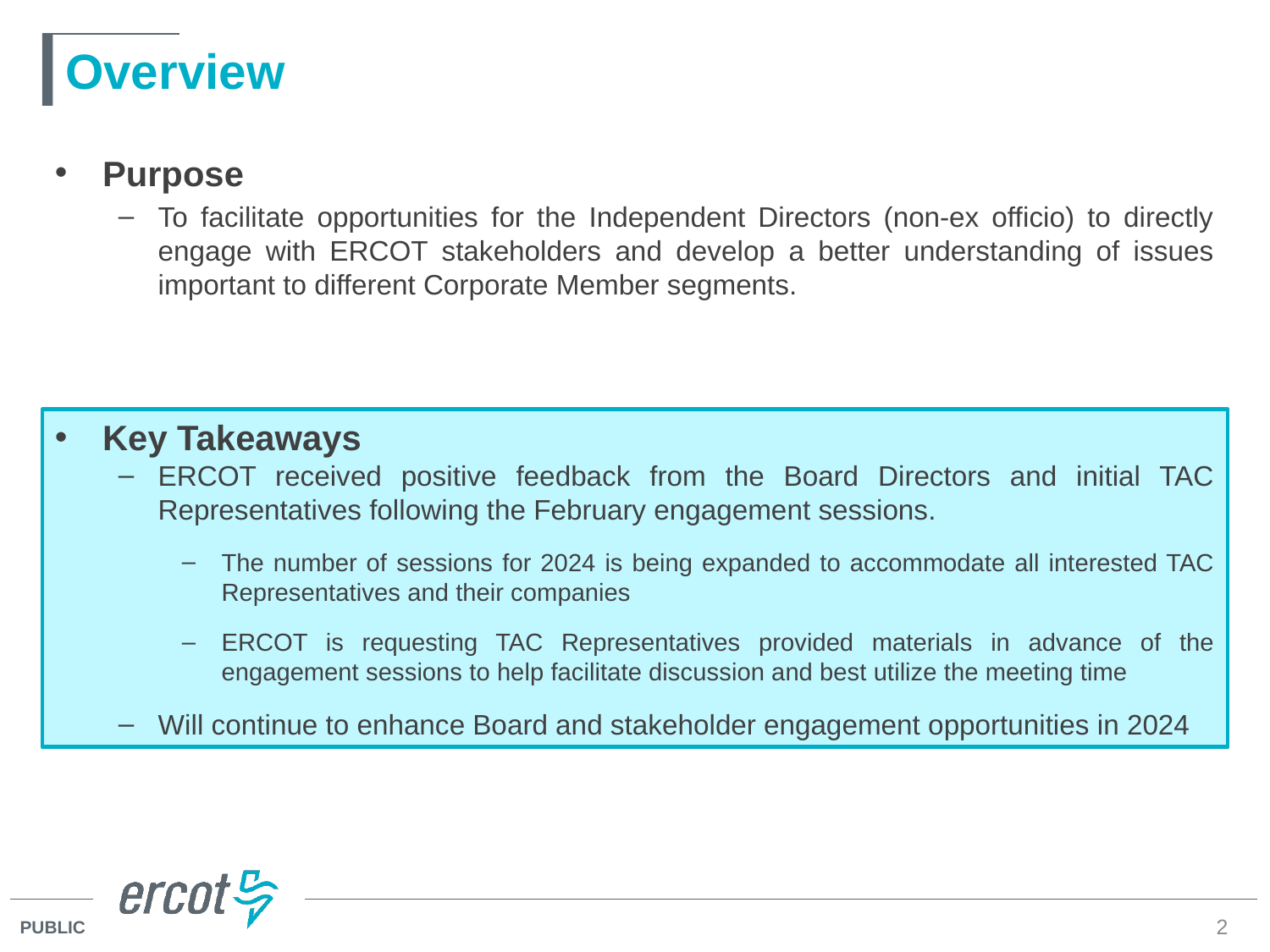

# Overview
Purpose
To facilitate opportunities for the Independent Directors (non-ex officio) to directly engage with ERCOT stakeholders and develop a better understanding of issues important to different Corporate Member segments.

Key Takeaways
ERCOT received positive feedback from the Board Directors and initial TAC Representatives following the February engagement sessions.
The number of sessions for 2024 is being expanded to accommodate all interested TAC Representatives and their companies
ERCOT is requesting TAC Representatives provided materials in advance of the engagement sessions to help facilitate discussion and best utilize the meeting time
Will continue to enhance Board and stakeholder engagement opportunities in 2024
2